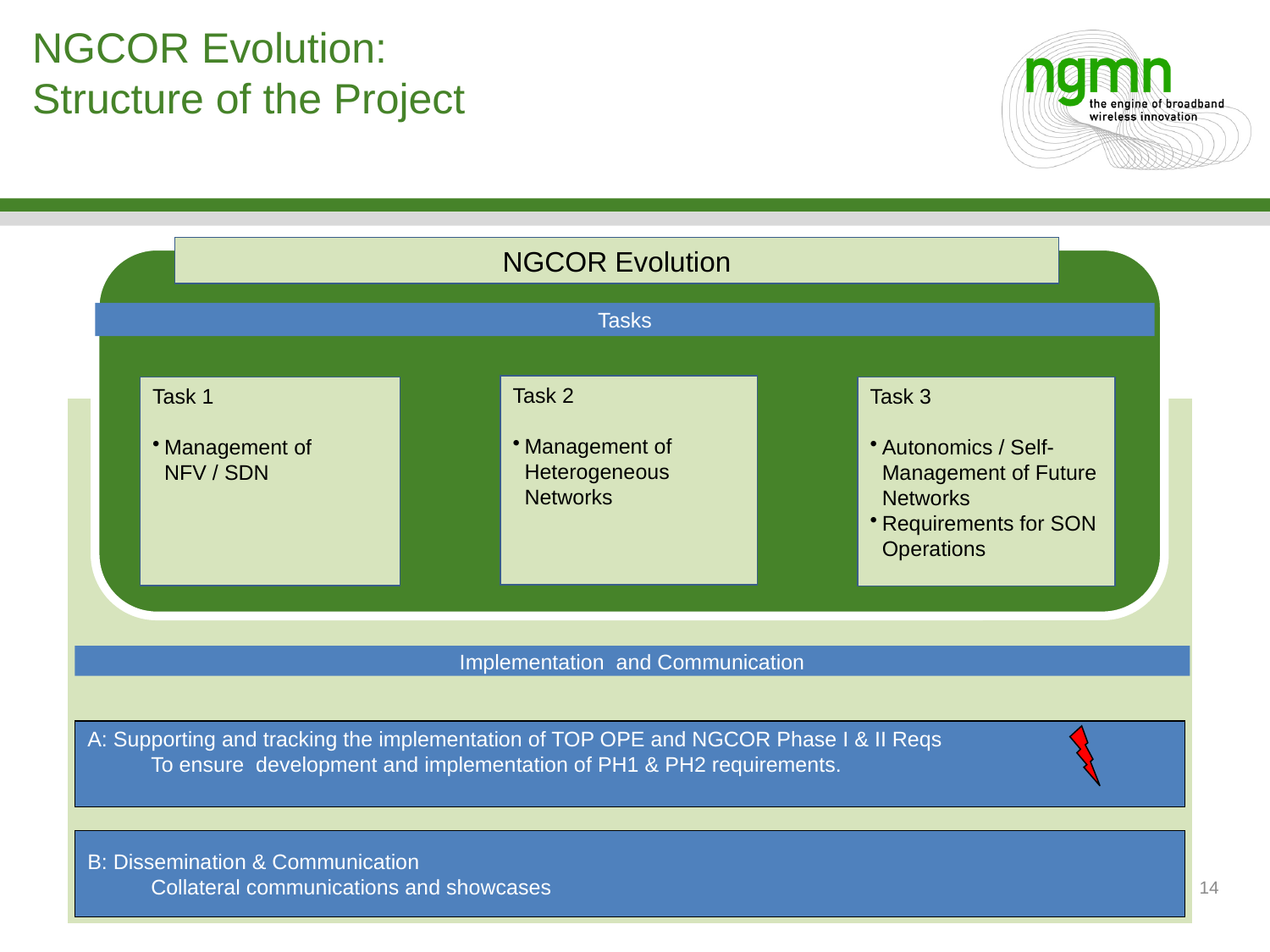

NGCOR Evolution:
Structure of the Project
NGCOR Evolution

Tasks
Task 2

Management of Heterogeneous Networks
Task 1

Management of
NFV / SDN

Task 3

Autonomics / Self-Management of Future Networks
Requirements for SON Operations

Implementation  and Communication
A: Supporting and tracking the implementation of TOP OPE and NGCOR Phase I & II Reqs
To ensure  development and implementation of PH1 & PH2 requirements.

B: Dissemination & Communication
Collateral communications and showcases

14